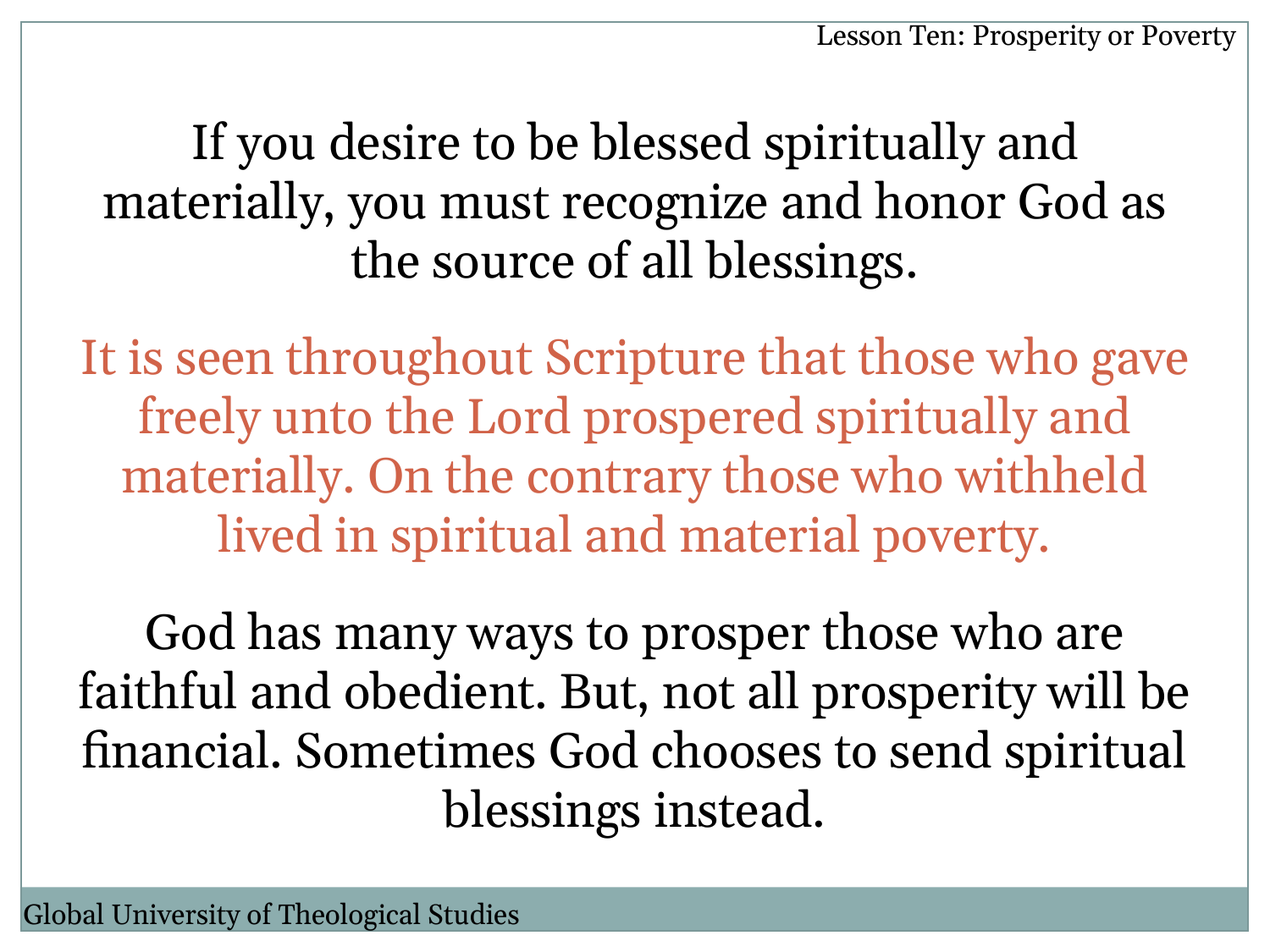

Lesson Ten: Prosperity or Poverty
If you desire to be blessed spiritually and materially, you must recognize and honor God as the source of all blessings.
It is seen throughout Scripture that those who gave freely unto the Lord prospered spiritually and materially. On the contrary those who withheld lived in spiritual and material poverty.
God has many ways to prosper those who are faithful and obedient. But, not all prosperity will be financial. Sometimes God chooses to send spiritual blessings instead.
Global University of Theological Studies